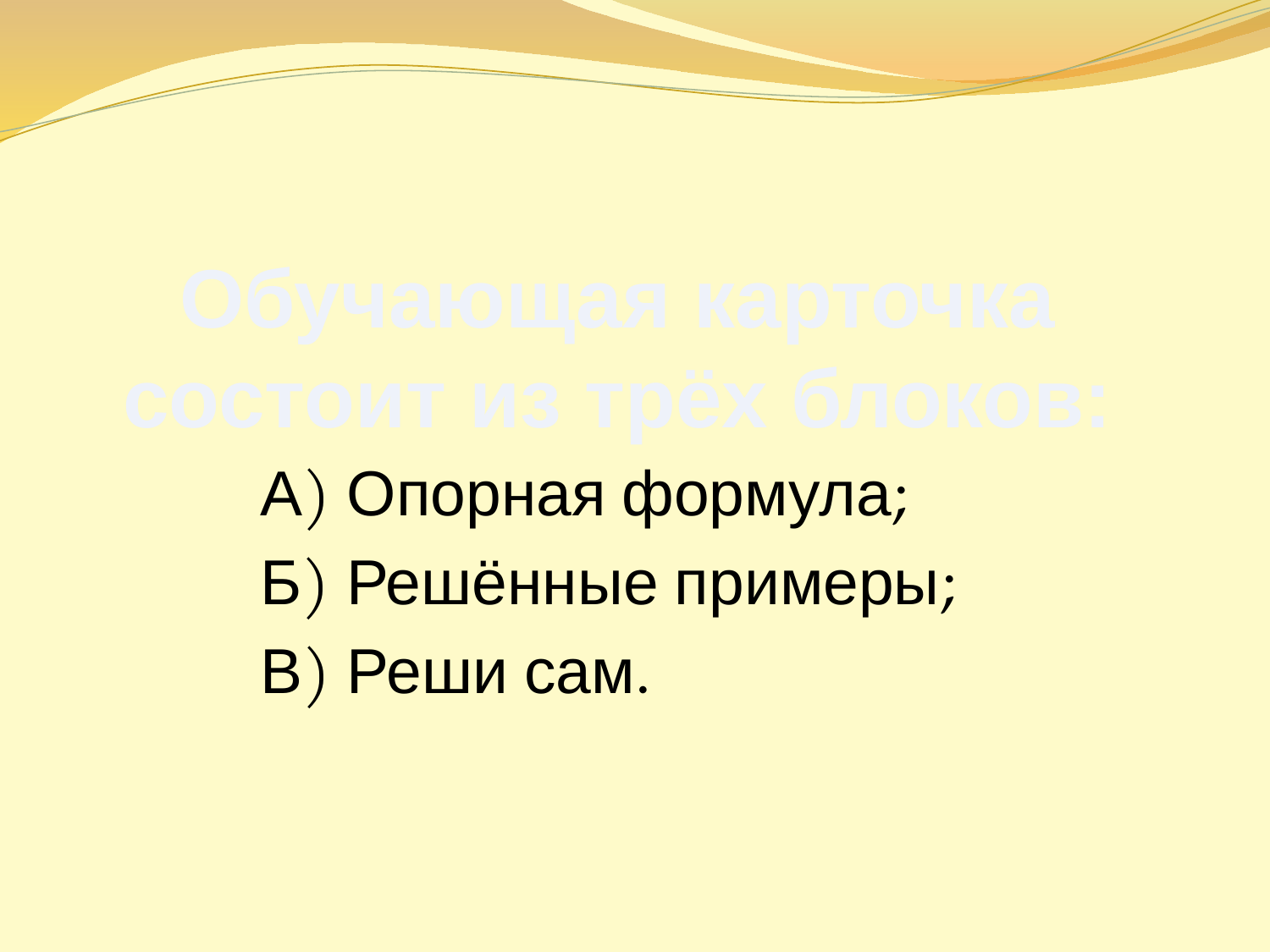

# Обучающая карточка состоит из трёх блоков:
            А) Опорная формула;
            Б) Решённые примеры;
            В) Реши сам.